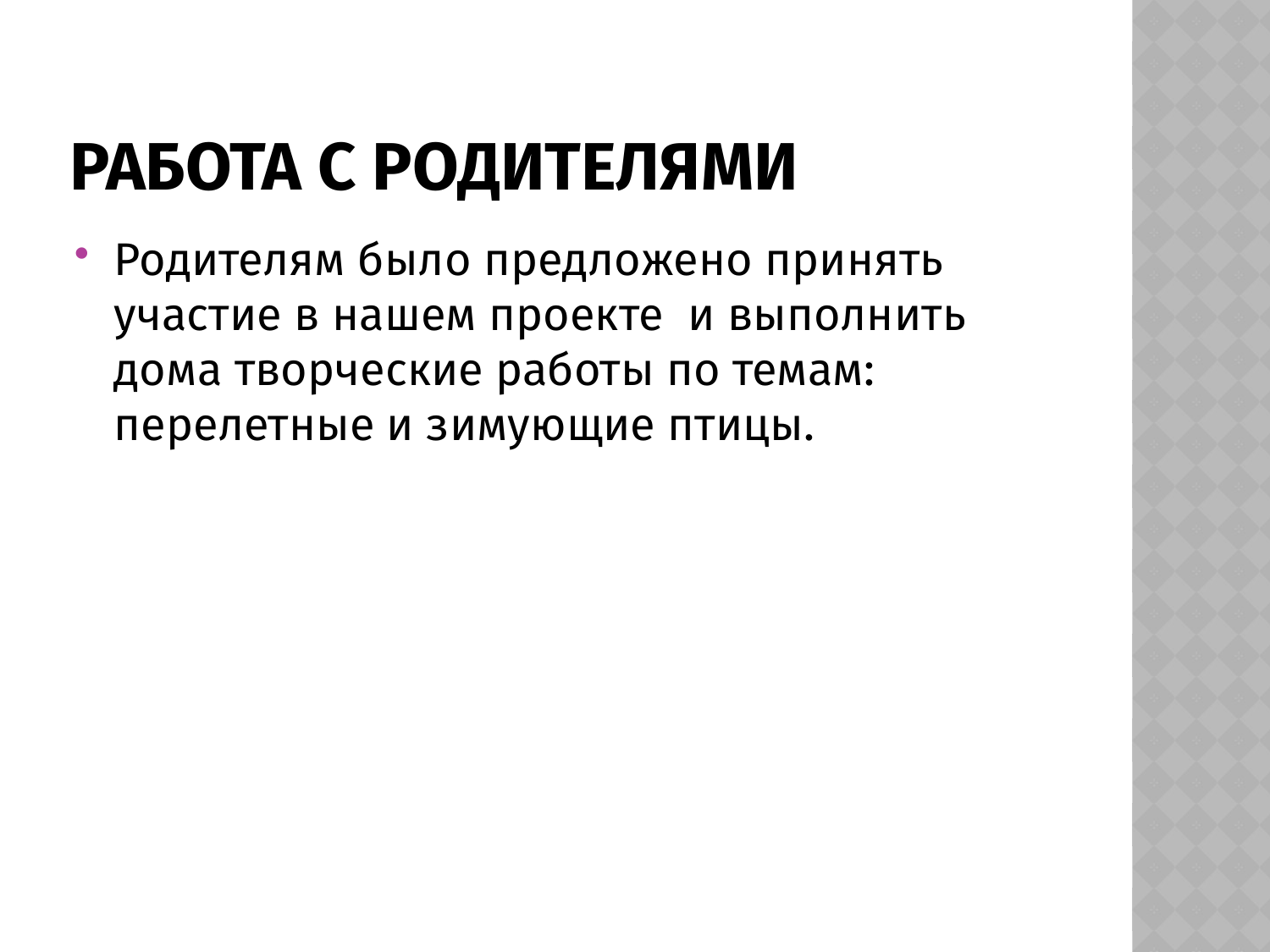

# Работа с родителями
Родителям было предложено принять участие в нашем проекте  и выполнить дома творческие работы по темам: перелетные и зимующие птицы.